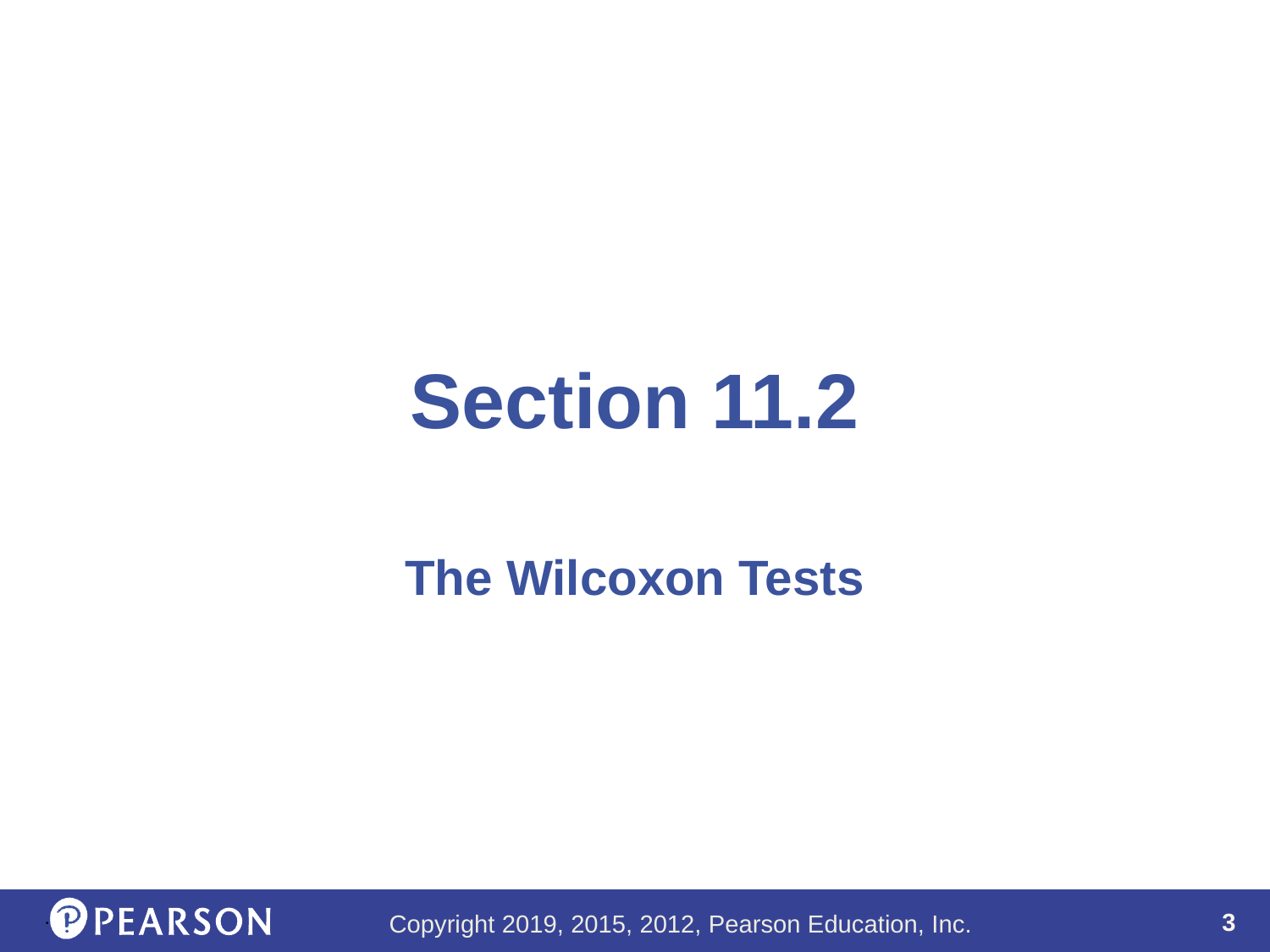

# Section 11.2
The Wilcoxon Tests
.